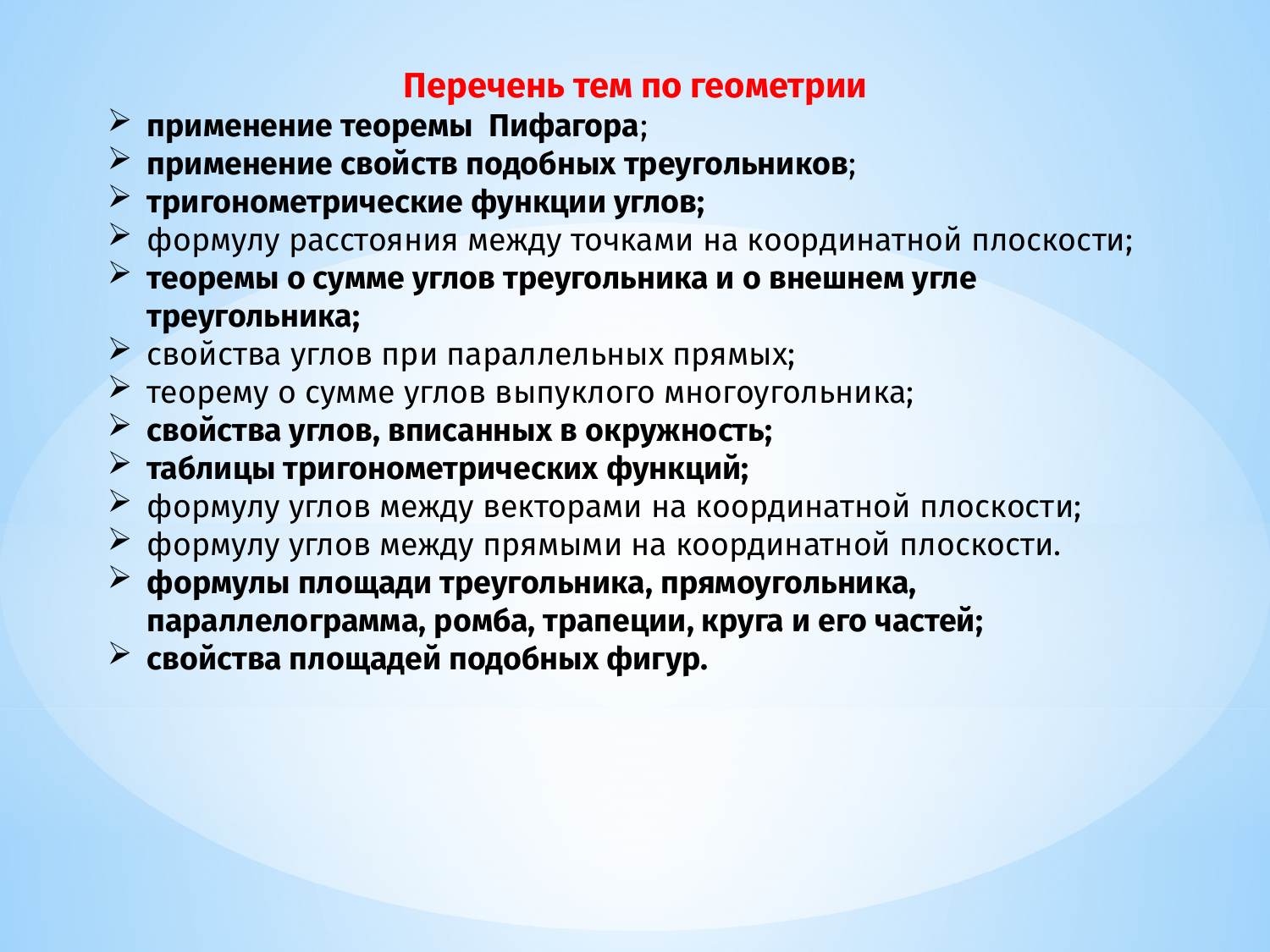

Перечень тем по геометрии
применение теоремы  Пифагора;
применение свойств подобных треугольников;
тригонометрические функции углов;
формулу расстояния между точками на координатной плоскости;
теоремы о сумме углов треугольника и о внешнем угле треугольника;
свойства углов при параллельных прямых;
теорему о сумме углов выпуклого многоугольника;
свойства углов, вписанных в окружность;
таблицы тригонометрических функций;
формулу углов между векторами на координатной плоскости;
формулу углов между прямыми на координатной плоскости.
формулы площади треугольника, прямоугольника, параллелограмма, ромба, трапеции, круга и его частей;
свойства площадей подобных фигур.